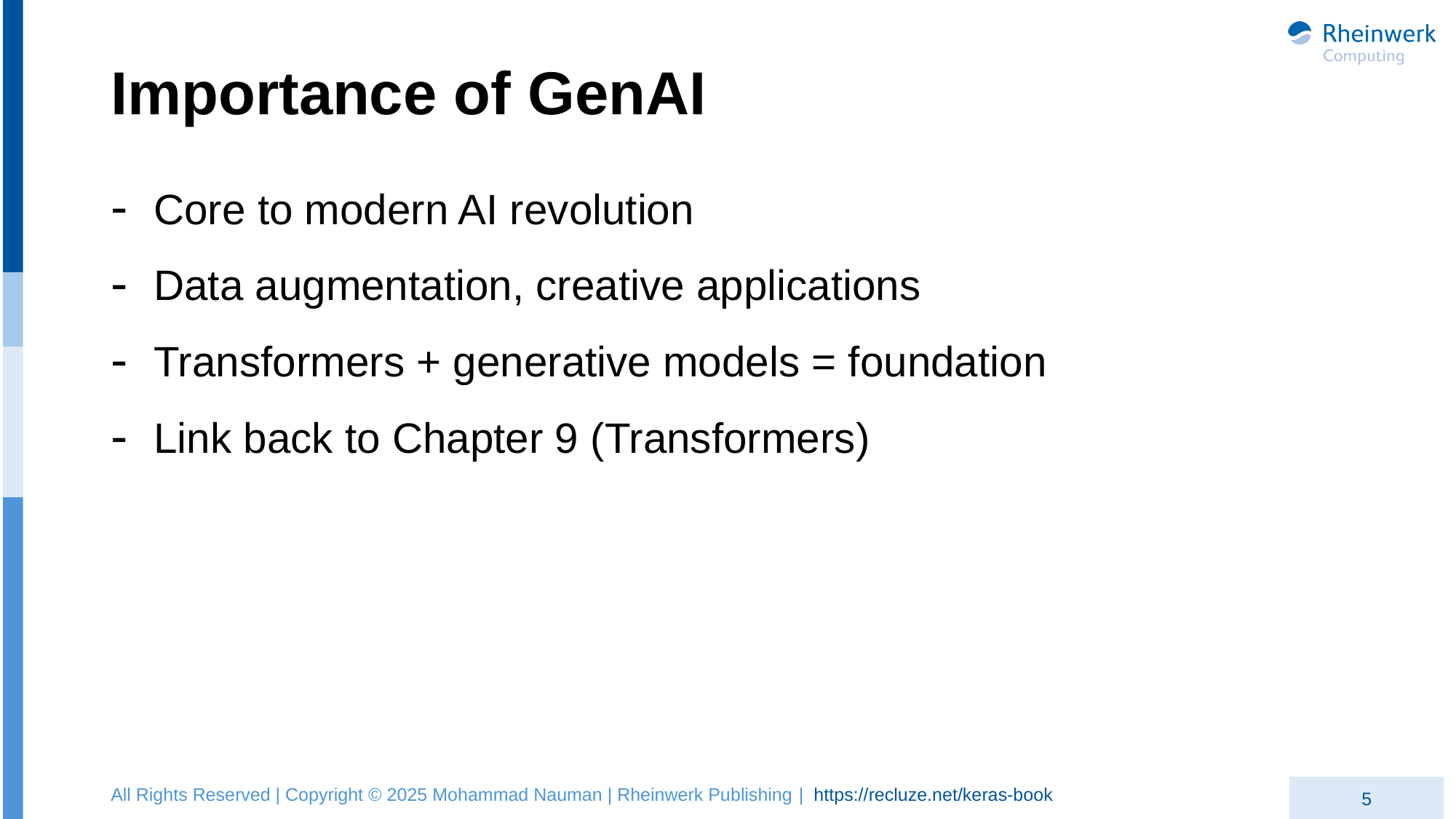

# Importance of GenAI
Core to modern AI revolution
Data augmentation, creative applications
Transformers + generative models = foundation
Link back to Chapter 9 (Transformers)